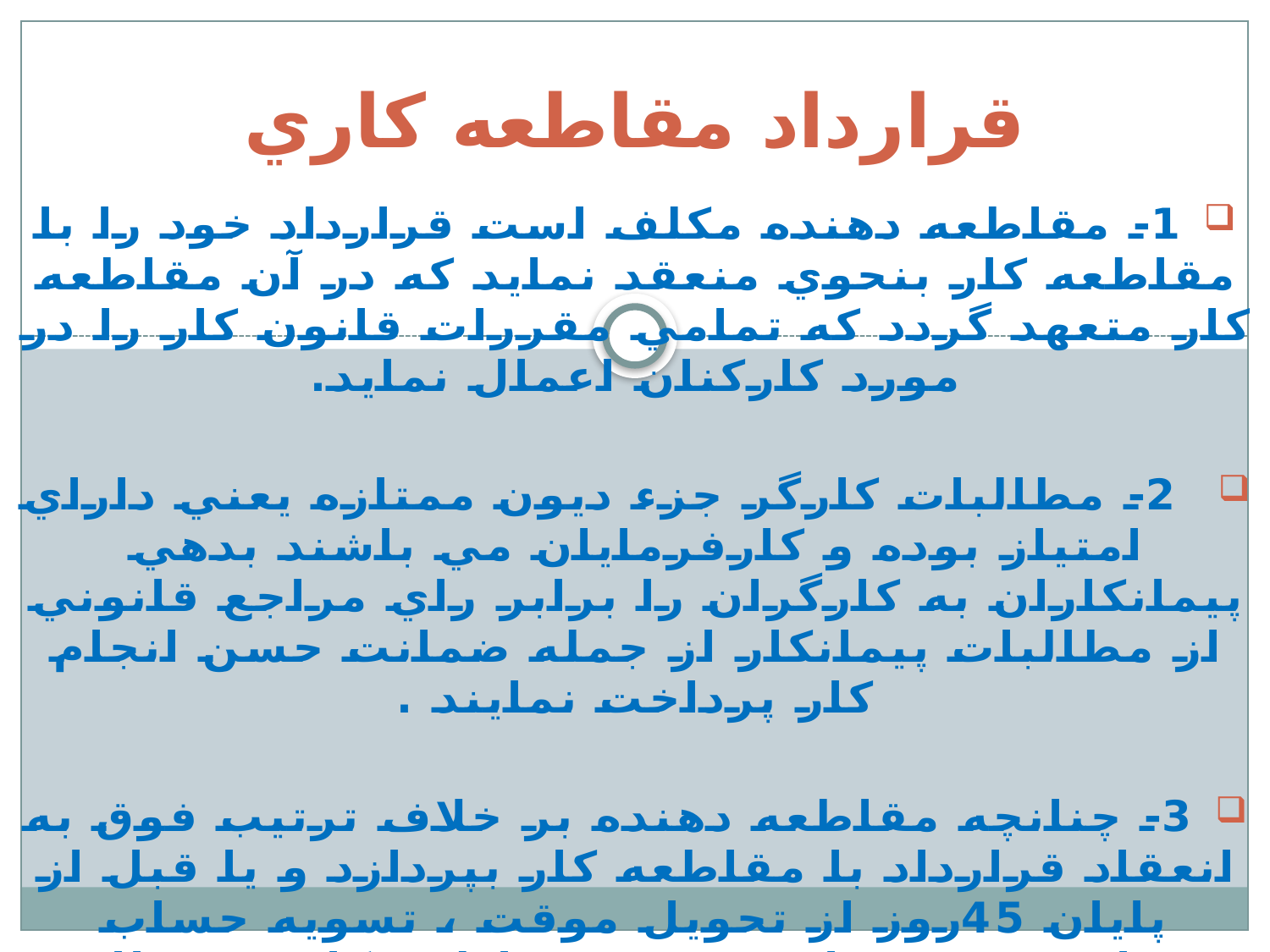

# قرارداد مقاطعه كاري
 1- مقاطعه دهنده مكلف است قرارداد خود را با مقاطعه كار بنحوي منعقد نمايد كه در آن مقاطعه كار متعهد گردد كه تمامي مقررات قانون كار را در مورد كاركنان اعمال نمايد.

  2- مطالبات كارگر جزء ديون ممتازه يعني داراي امتياز بوده و كارفرمايان مي باشند بدهي پيمانكاران به كارگران را برابر راي مراجع قانوني از مطالبات پيمانكار از جمله ضمانت حسن انجام كار پرداخت نمايند .

 3- چنانچه مقاطعه دهنده بر خلاف ترتيب فوق به انعقاد قرارداد با مقاطعه كار بپردازد و يا قبل از پايان 45روز از تحويل موقت ، تسويه حساب نمايد ،  به پرداخت ديون مقاطعه كار در قبال كارگران خواهد بود .